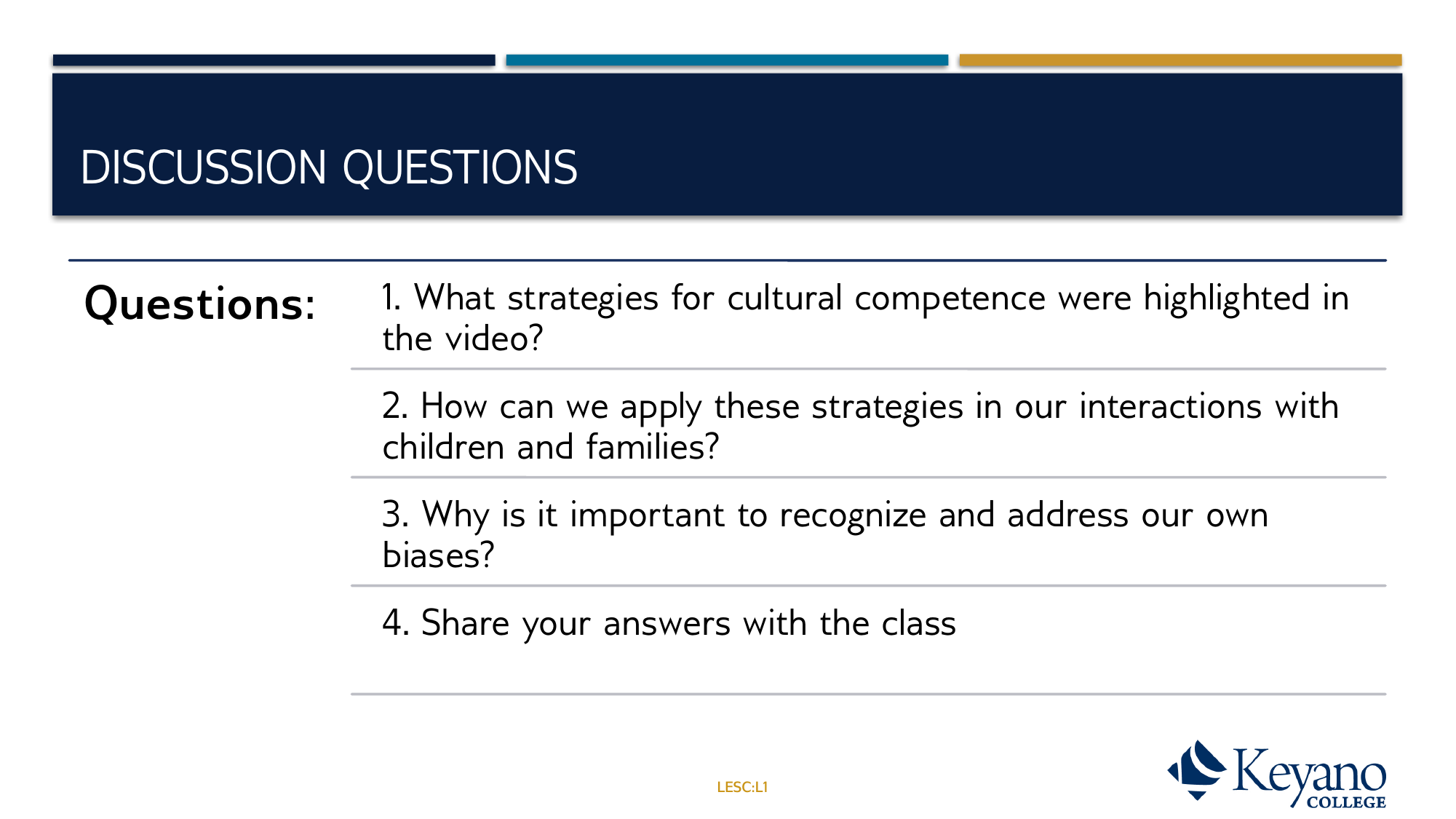

# Discussion Questions
Questions:
1. What strategies for cultural competence were highlighted in the video?
2. How can we apply these strategies in our interactions with children and families?
3. Why is it important to recognize and address our own biases?
4. Share your answers with the class
LESC:L1